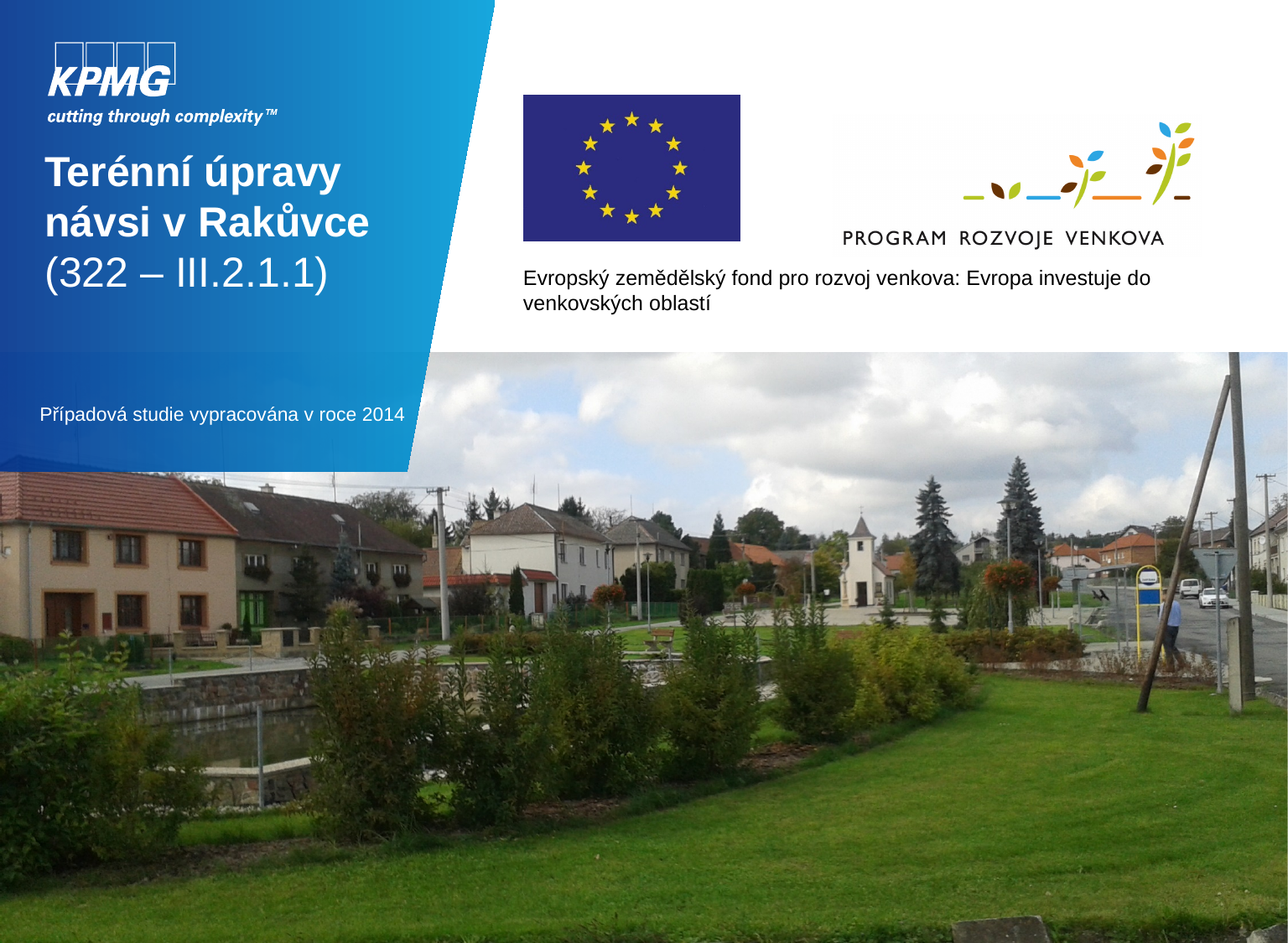

# Terénní úpravy návsi v Rakůvce (322 – III.2.1.1)